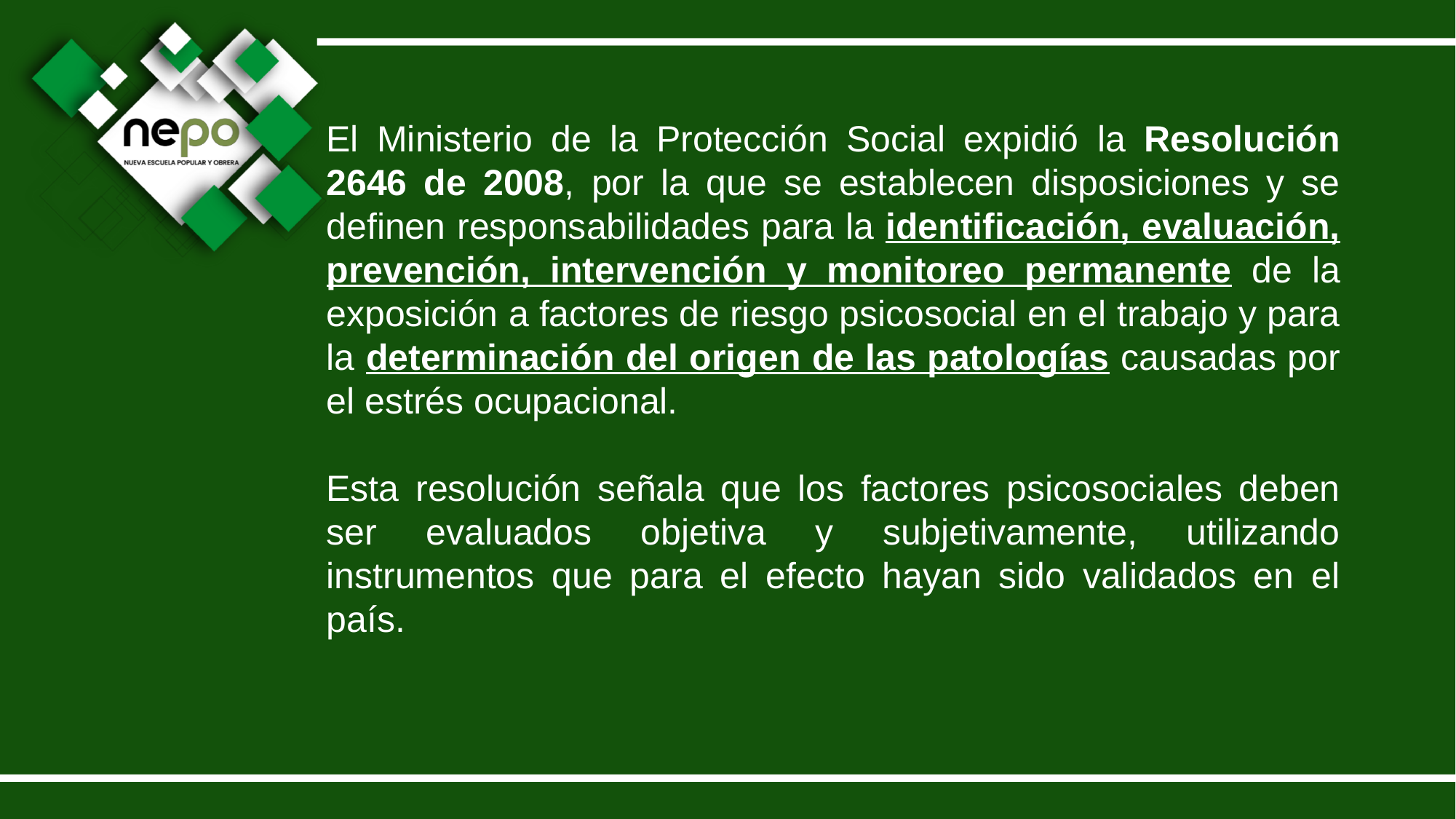

El Ministerio de la Protección Social expidió la Resolución 2646 de 2008, por la que se establecen disposiciones y se definen responsabilidades para la identificación, evaluación, prevención, intervención y monitoreo permanente de la exposición a factores de riesgo psicosocial en el trabajo y para la determinación del origen de las patologías causadas por el estrés ocupacional.

Esta resolución señala que los factores psicosociales deben ser evaluados objetiva y subjetivamente, utilizando instrumentos que para el efecto hayan sido validados en el país.